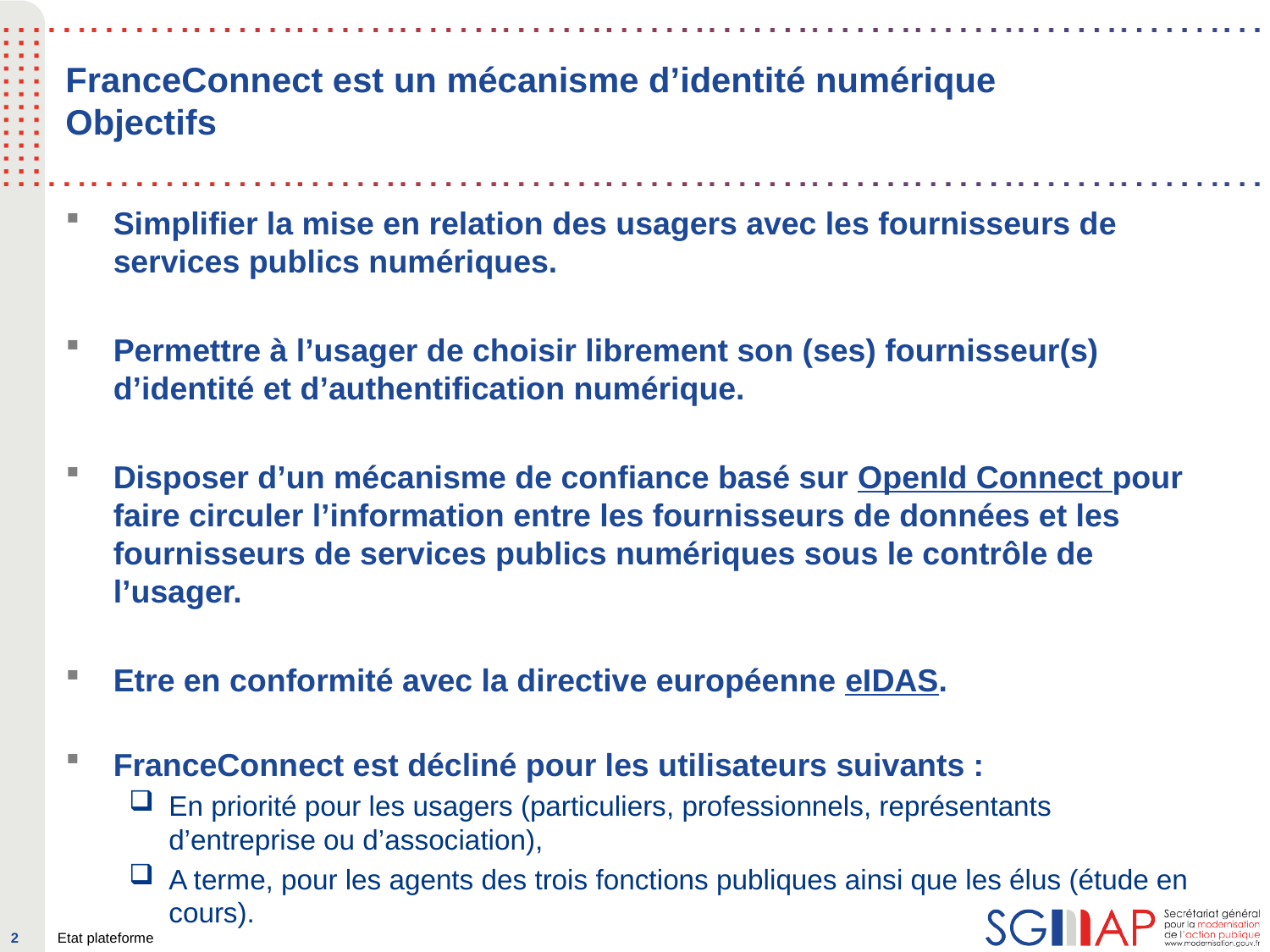

# FranceConnect est un mécanisme d’identité numérique Objectifs
Simplifier la mise en relation des usagers avec les fournisseurs de services publics numériques.

Permettre à l’usager de choisir librement son (ses) fournisseur(s) d’identité et d’authentification numérique.

Disposer d’un mécanisme de confiance basé sur OpenId Connect pour faire circuler l’information entre les fournisseurs de données et les fournisseurs de services publics numériques sous le contrôle de l’usager.

Etre en conformité avec la directive européenne eIDAS.

FranceConnect est décliné pour les utilisateurs suivants :
En priorité pour les usagers (particuliers, professionnels, représentants d’entreprise ou d’association),
A terme, pour les agents des trois fonctions publiques ainsi que les élus (étude en cours).